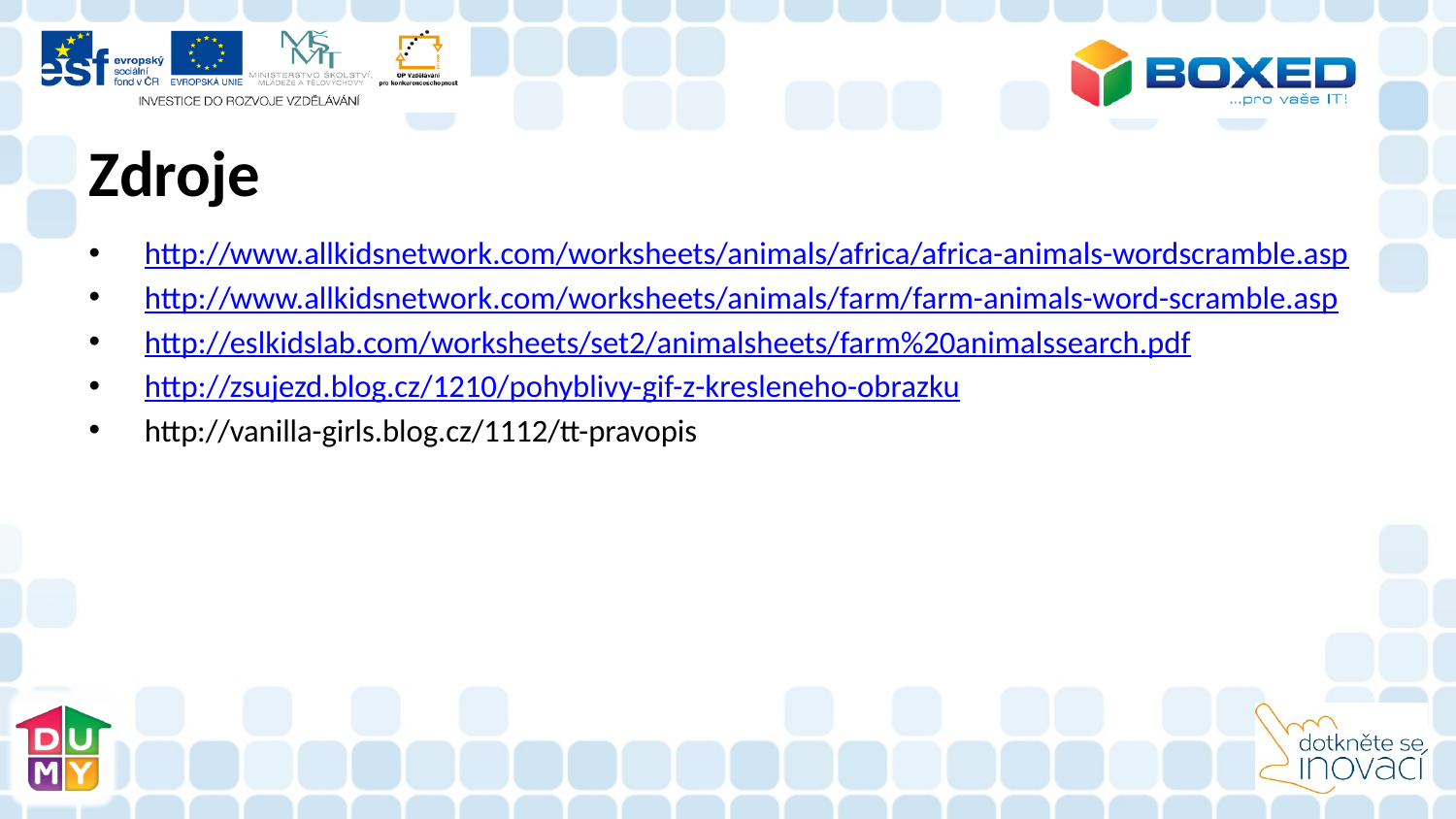

# Zdroje
http://www.allkidsnetwork.com/worksheets/animals/africa/africa-animals-wordscramble.asp
http://www.allkidsnetwork.com/worksheets/animals/farm/farm-animals-word-scramble.asp
http://eslkidslab.com/worksheets/set2/animalsheets/farm%20animalssearch.pdf
http://zsujezd.blog.cz/1210/pohyblivy-gif-z-kresleneho-obrazku
http://vanilla-girls.blog.cz/1112/tt-pravopis